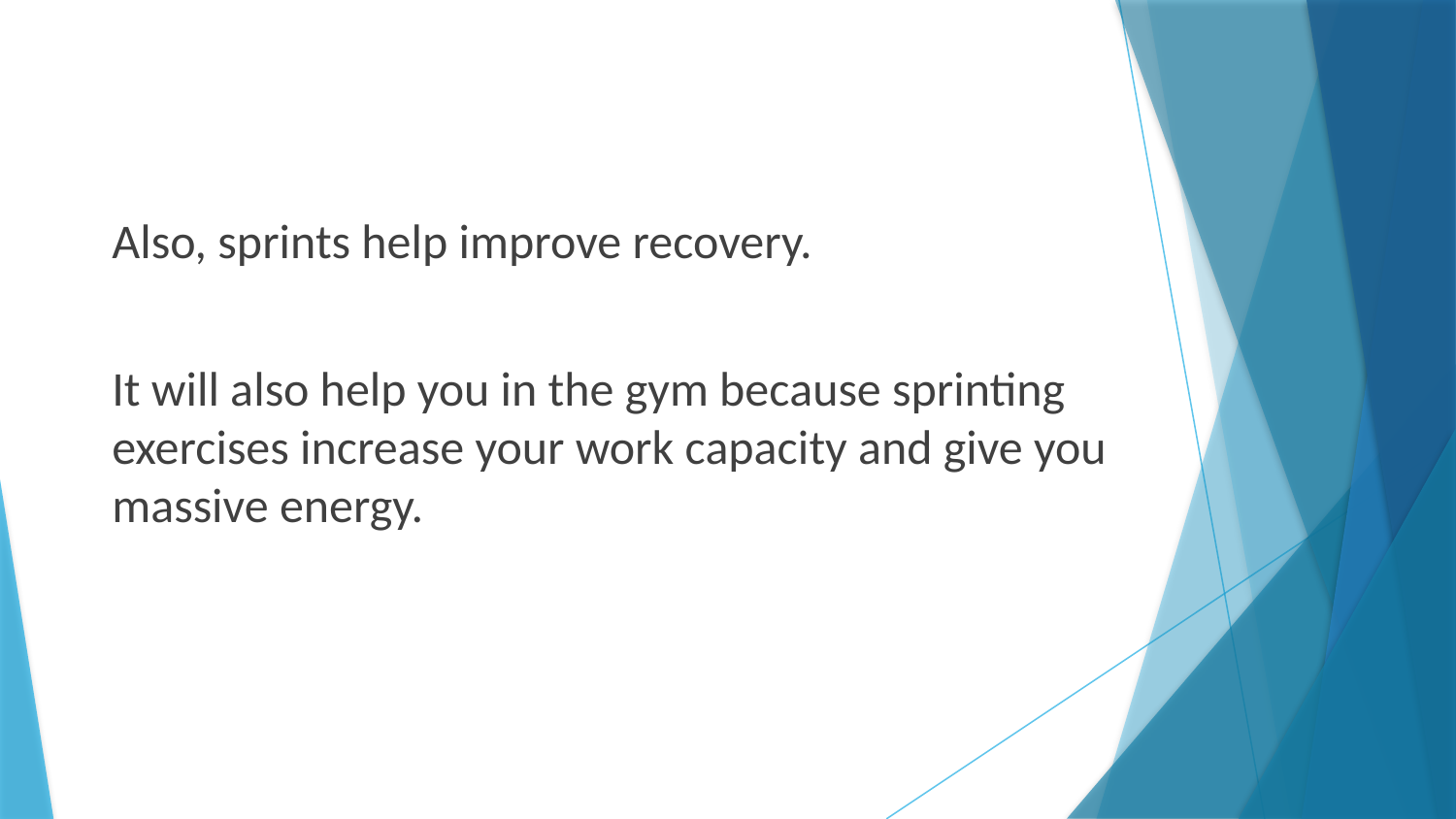

Also, sprints help improve recovery.

It will also help you in the gym because sprinting exercises increase your work capacity and give you massive energy.